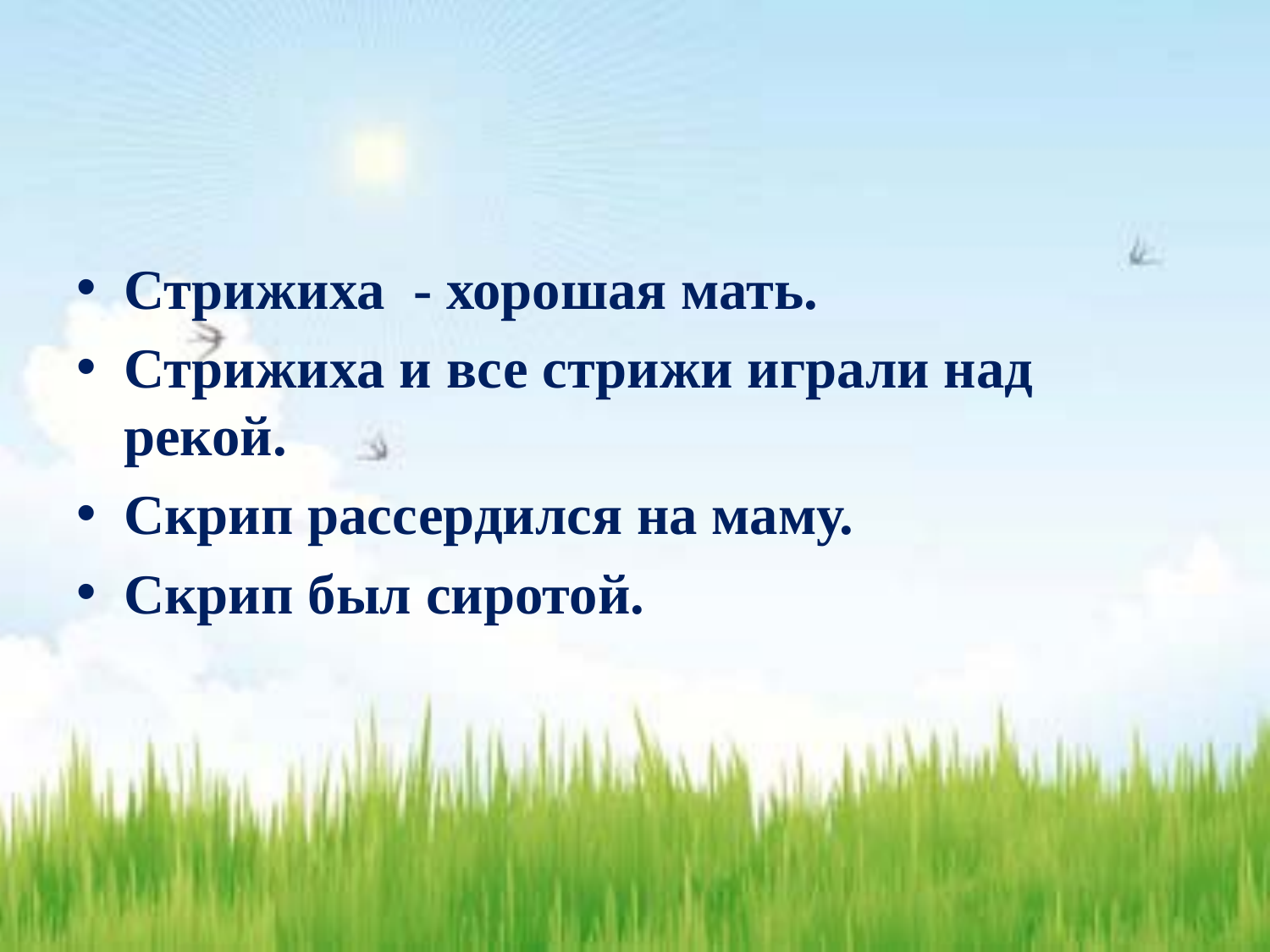

#
Стрижиха  - хорошая мать.
Стрижиха и все стрижи играли над рекой.
Скрип рассердился на маму.
Скрип был сиротой.